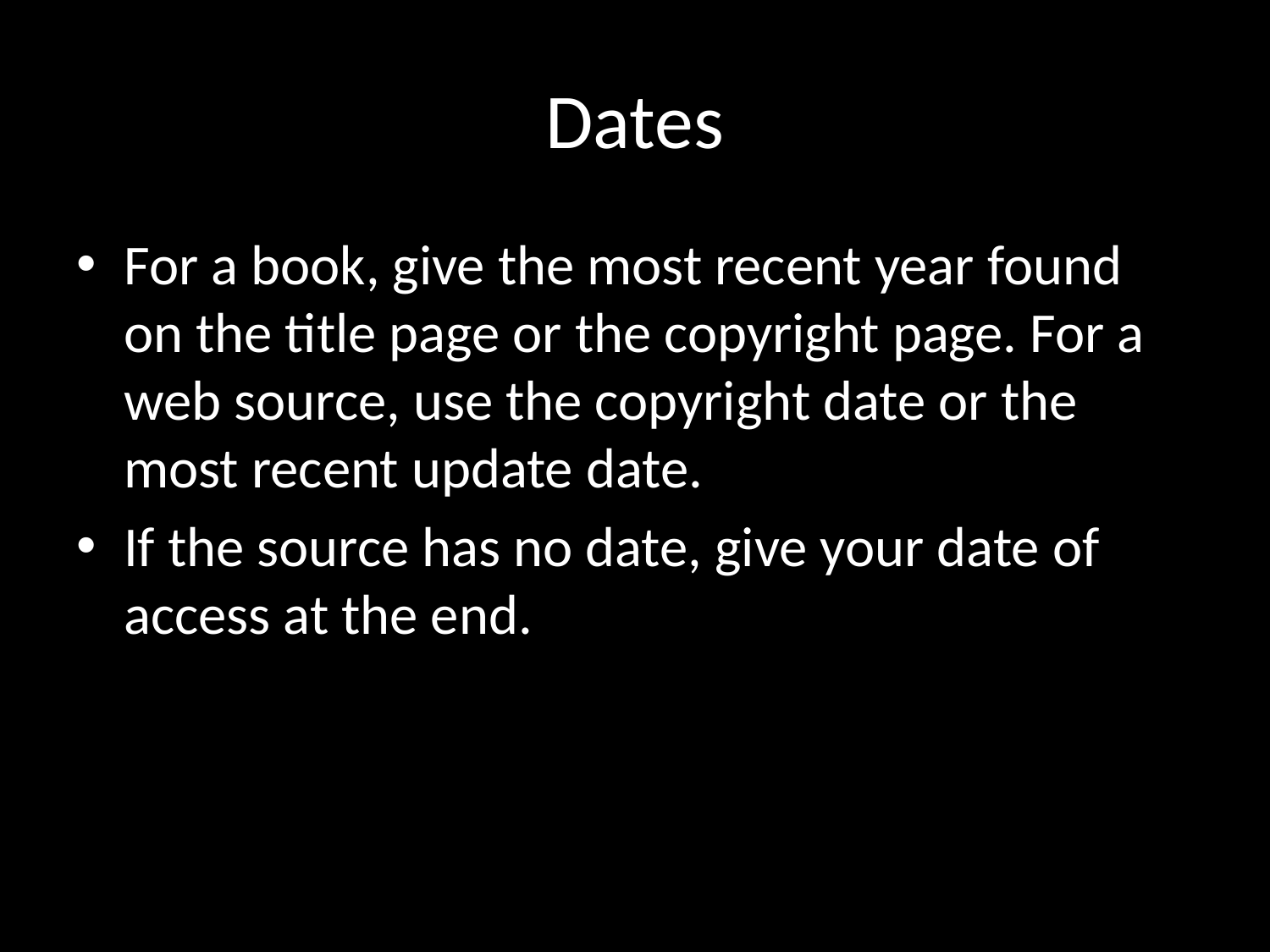

# Dates
For a book, give the most recent year found on the title page or the copyright page. For a web source, use the copyright date or the most recent update date.
If the source has no date, give your date of access at the end.